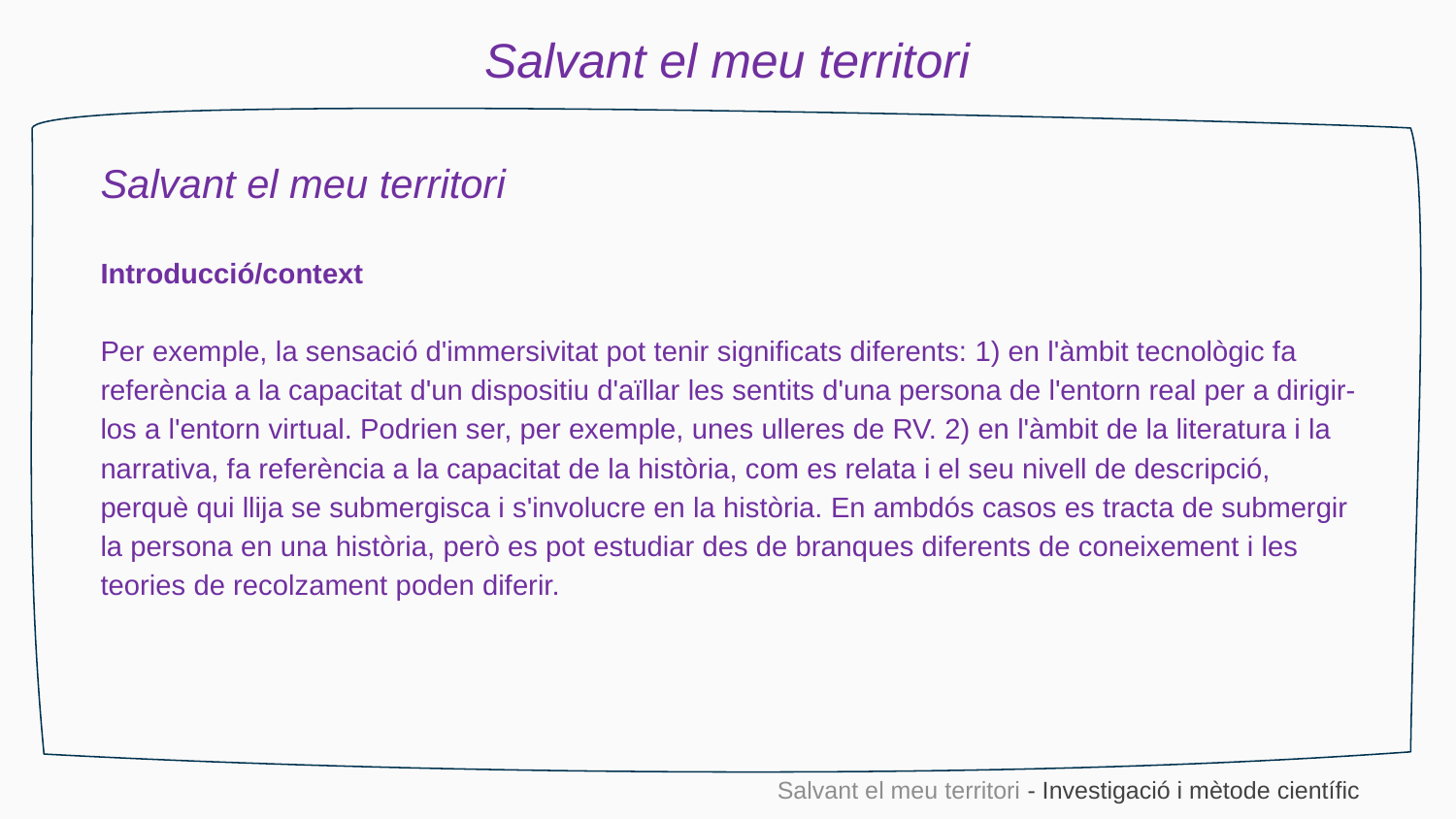

Salvant el meu territori

Salvant el meu territori
Introducció/context

Per exemple, la sensació d'immersivitat pot tenir significats diferents: 1) en l'àmbit tecnològic fa referència a la capacitat d'un dispositiu d'aïllar les sentits d'una persona de l'entorn real per a dirigir-los a l'entorn virtual. Podrien ser, per exemple, unes ulleres de RV. 2) en l'àmbit de la literatura i la narrativa, fa referència a la capacitat de la història, com es relata i el seu nivell de descripció, perquè qui llija se submergisca i s'involucre en la història. En ambdós casos es tracta de submergir la persona en una història, però es pot estudiar des de branques diferents de coneixement i les teories de recolzament poden diferir.

Salvant el meu territori - Investigació i mètode científic